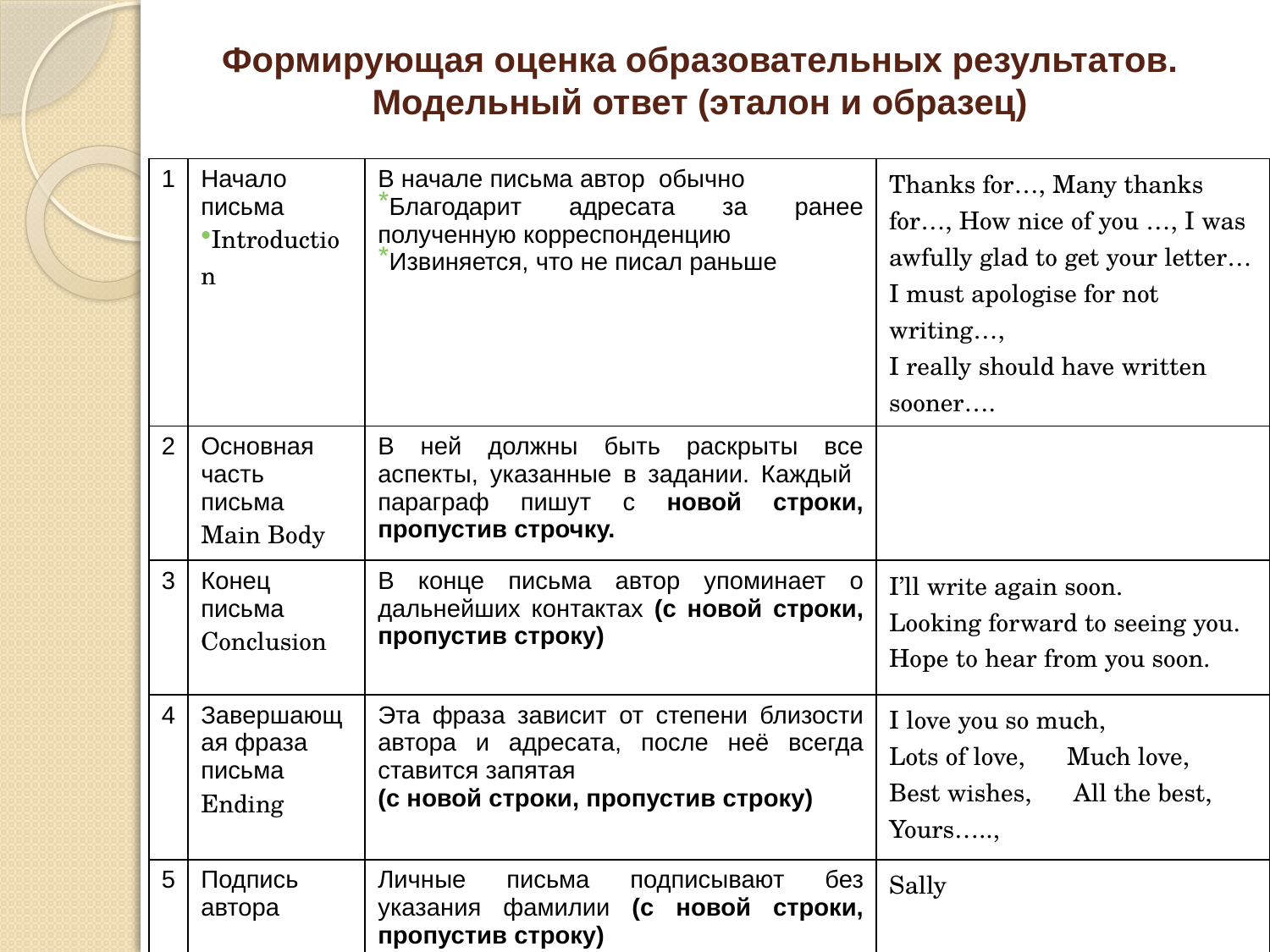

# Формирующая оценка образовательных результатов. Модельный ответ (эталон и образец)
| 1 | Начало письма Introduction | В начале письма автор обычно Благодарит адресата за ранее полученную корреспонденцию Извиняется, что не писал раньше | Thanks for…, Many thanks for…, How nice of you …, I was awfully glad to get your letter… I must apologise for not writing…, I really should have written sooner…. |
| --- | --- | --- | --- |
| 2 | Основная часть письма Main Body | В ней должны быть раскрыты все аспекты, указанные в задании. Каждый параграф пишут с новой строки, пропустив строчку. |  |
| 3 | Конец письма Conclusion | В конце письма автор упоминает о дальнейших контактах (с новой строки, пропустив строку) | I’ll write again soon. Looking forward to seeing you. Hope to hear from you soon. |
| 4 | Завершающая фраза письма Ending | Эта фраза зависит от степени близости автора и адресата, после неё всегда ставится запятая (с новой строки, пропустив строку) | I love you so much, Lots of love, Much love, Best wishes, All the best, Yours….., |
| 5 | Подпись автора | Личные письма подписывают без указания фамилии (с новой строки, пропустив строку) | Sally |